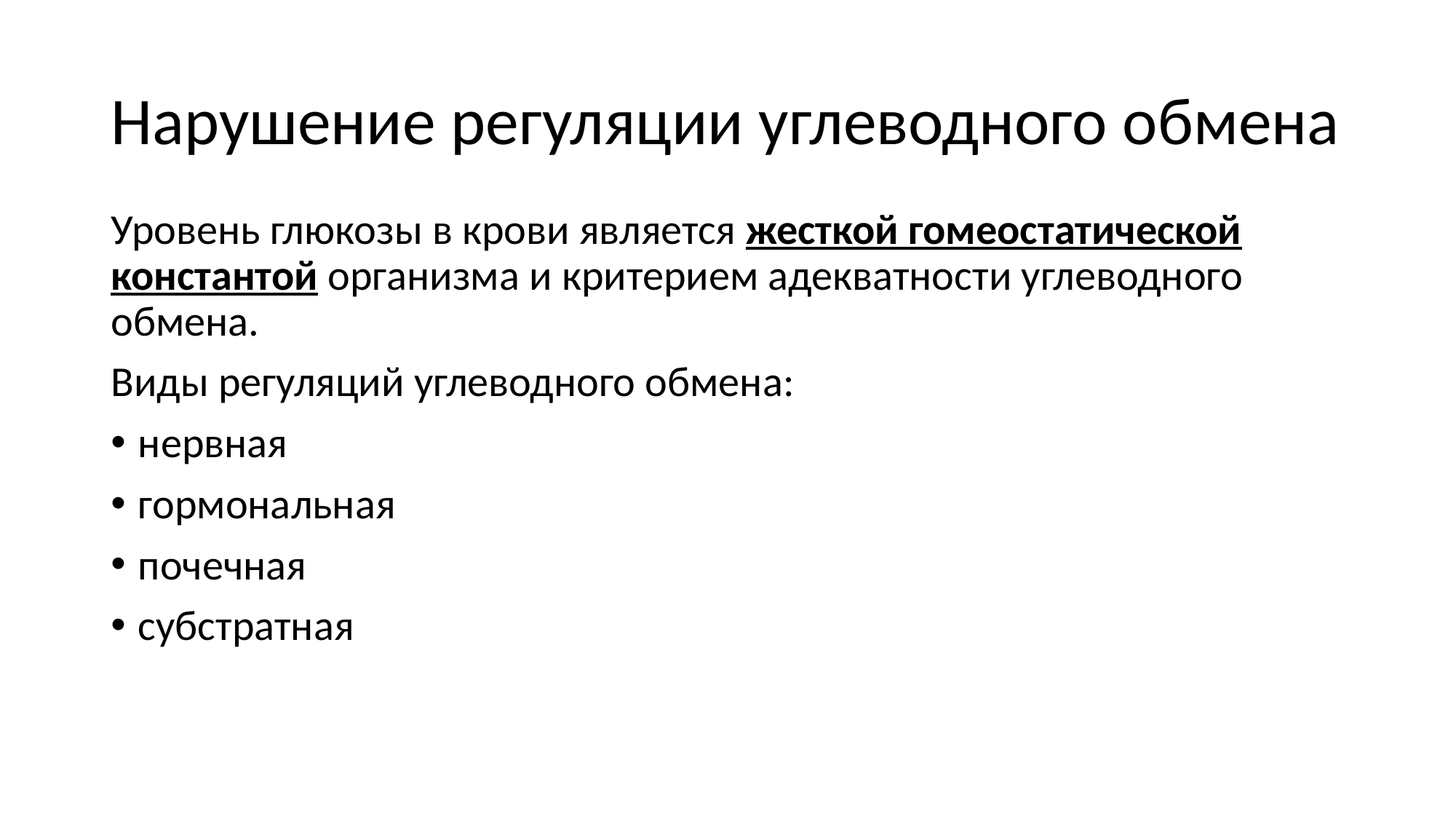

# Нарушение регуляции углеводного обмена
Уровень глюкозы в крови является жесткой гомеостатической константой организма и критерием адекватности углеводного обмена.
Виды регуляций углеводного обмена:
нервная
гормональная
почечная
субстратная